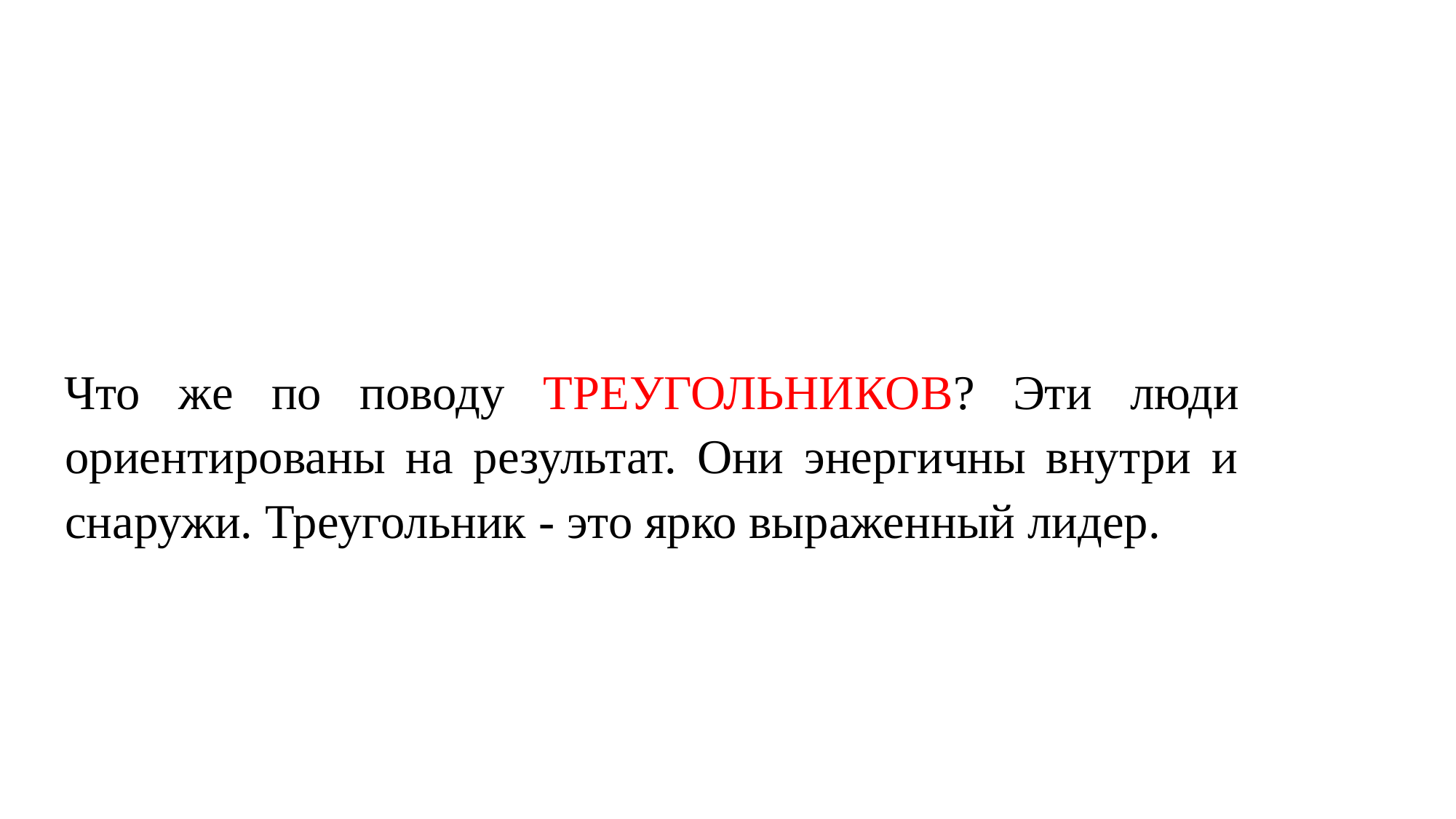

Что же по поводу ТРЕУГОЛЬНИКОВ? Эти люди ориентированы на результат. Они энергичны внутри и снаружи. Треугольник - это ярко выраженный лидер.